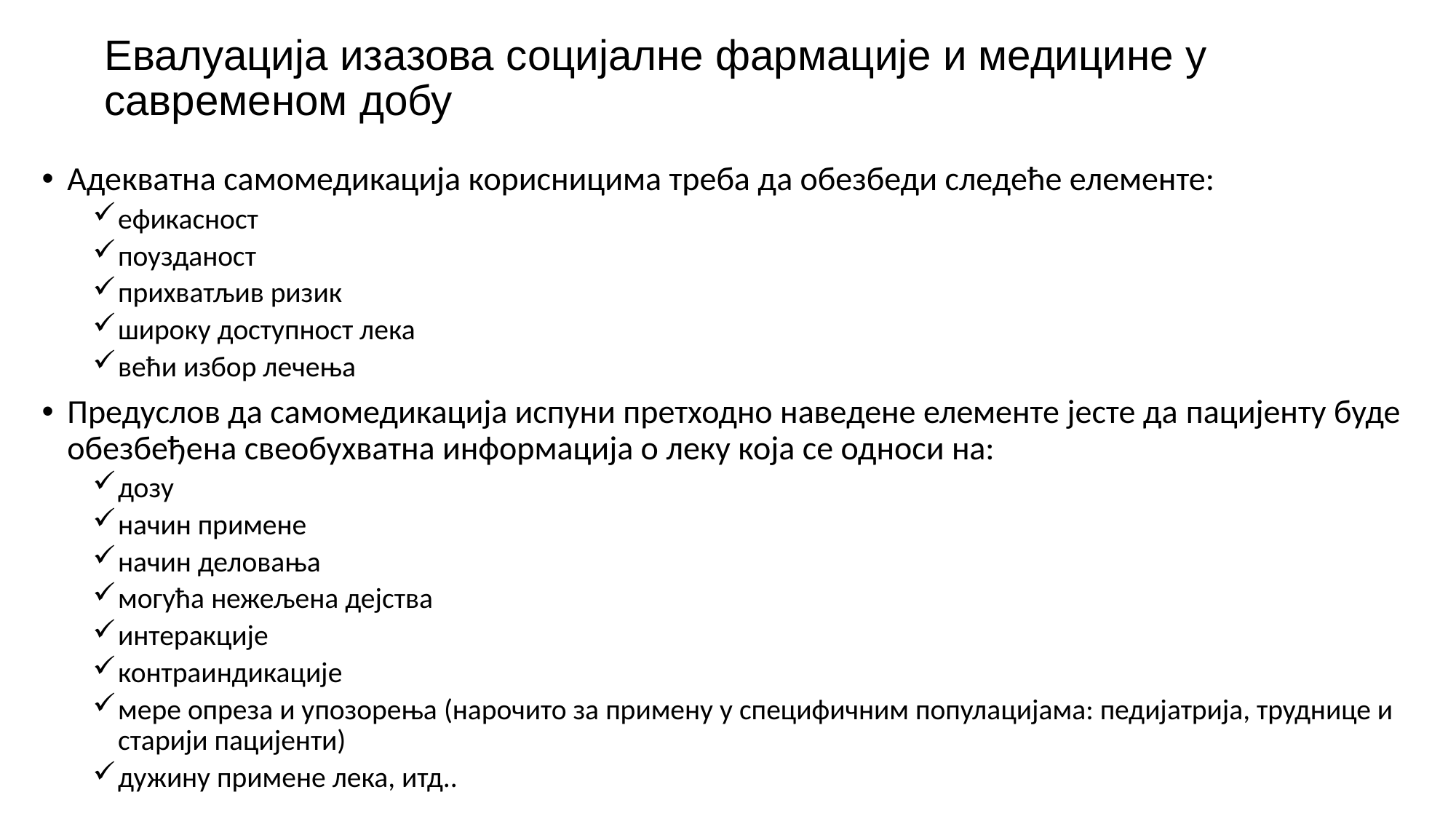

# Евалуација изазова социјалне фармације и медицине у савременом добу
Адекватна самомедикација корисницима треба да обезбеди следеће елементе:
ефикасност
поузданост
прихватљив ризик
широку доступност лека
већи избор лечења
Предуслов да самомедикација испуни претходно наведене елементе јесте да пацијенту буде обезбеђена свеобухватна информација о леку која се односи на:
дозу
начин примене
начин деловања
могућа нежељена дејства
интеракције
контраиндикације
мере опреза и упозорења (нарочито за примену у специфичним популацијама: педијатрија, труднице и старији пацијенти)
дужину примене лека, итд..